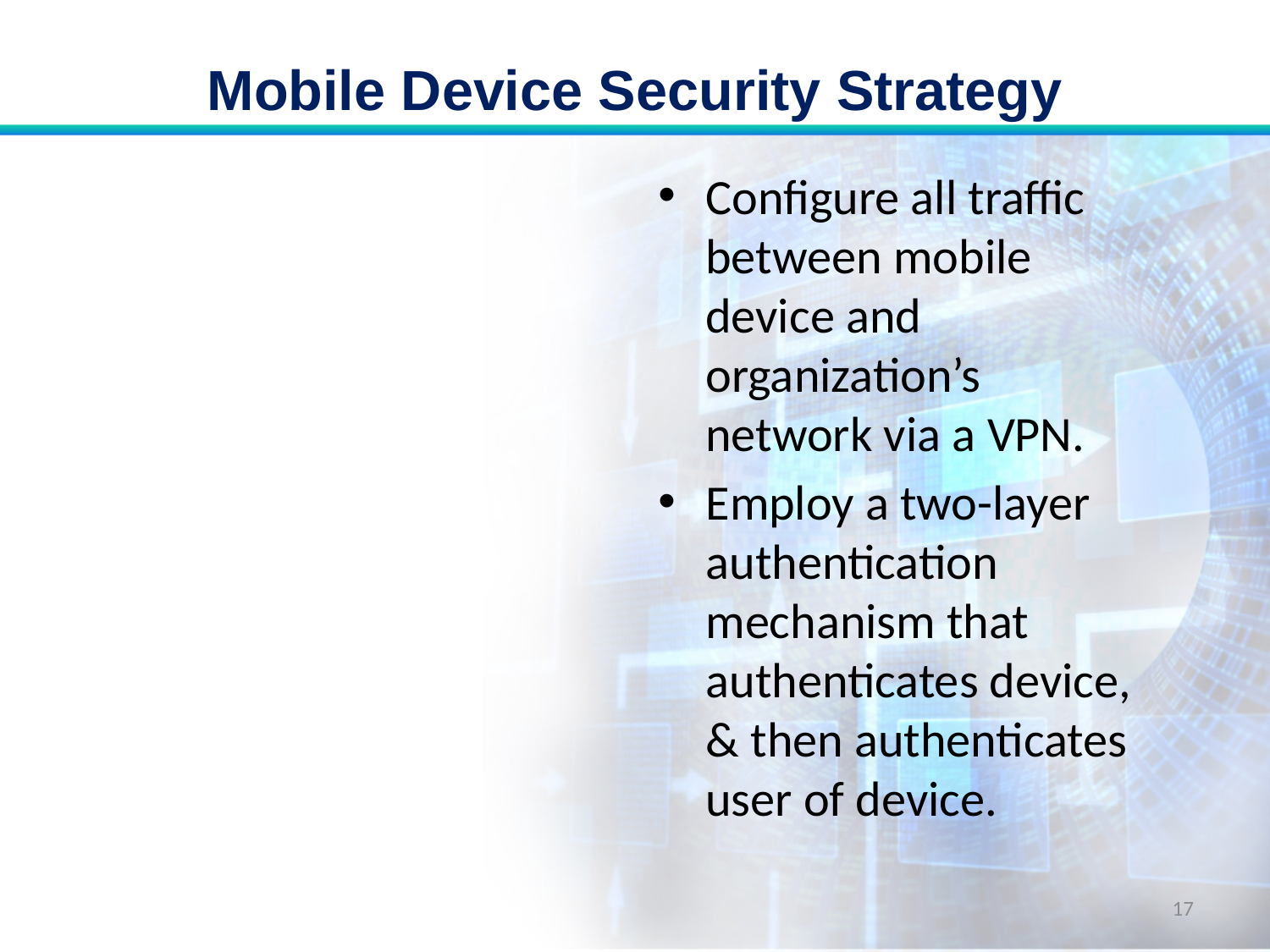

# Mobile Device Security Strategy
Configure all traffic between mobile device and organization’s network via a VPN.
Employ a two-layer authentication mechanism that authenticates device, & then authenticates user of device.
17